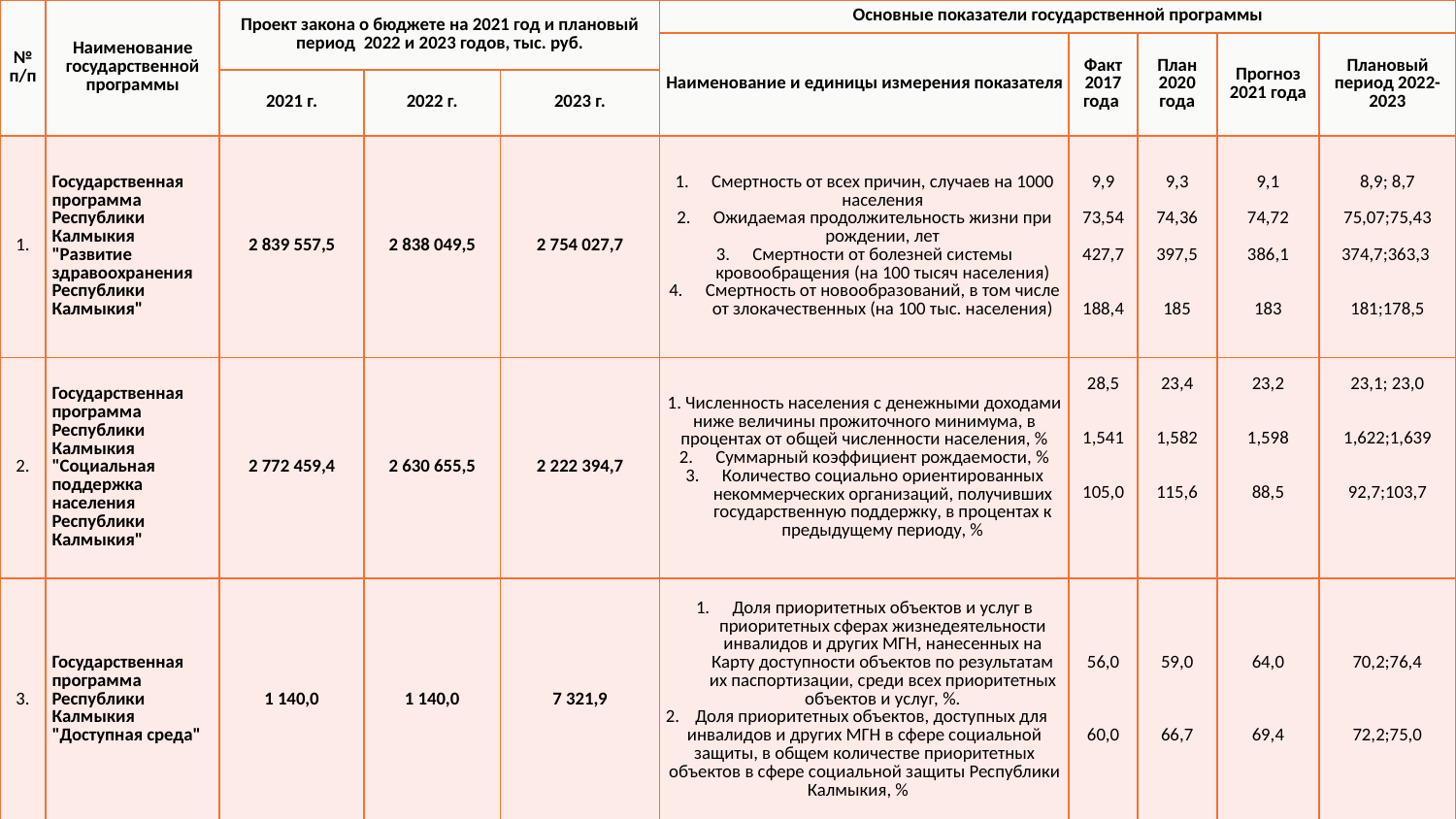

| № п/п | Наименование государственной программы | Проект закона о бюджете на 2021 год и плановый период 2022 и 2023 годов, тыс. руб. |  |  | Основные показатели государственной программы |  |  |  |  |
| --- | --- | --- | --- | --- | --- | --- | --- | --- | --- |
|  |  |  |  |  | Наименование и единицы измерения показателя | Факт 2017 года | План 2020 года | Прогноз 2021 года | Плановый период 2022-2023 |
|  |  | 2021 г. | 2022 г. | 2023 г. |  |  |  |  |  |
| 1. | Государственная программа Республики Калмыкия "Развитие здравоохранения Республики Калмыкия" | 2 839 557,5 | 2 838 049,5 | 2 754 027,7 | Смертность от всех причин, случаев на 1000 населения Ожидаемая продолжительность жизни при рождении, лет Смертности от болезней системы кровообращения (на 100 тысяч населения) Смертность от новообразований, в том числе от злокачественных (на 100 тыс. населения) | 9,9 73,54 427,7 188,4 | 9,3 74,36 397,5 185 | 9,1 74,72 386,1 183 | 8,9; 8,7 75,07;75,43 374,7;363,3 181;178,5 |
| 2. | Государственная программа Республики Калмыкия "Социальная поддержка населения Республики Калмыкия" | 2 772 459,4 | 2 630 655,5 | 2 222 394,7 | 1. Численность населения с денежными доходами ниже величины прожиточного минимума, в процентах от общей численности населения, % Суммарный коэффициент рождаемости, % Количество социально ориентированных некоммерческих организаций, получивших государственную поддержку, в процентах к предыдущему периоду, % | 28,5 1,541 105,0 | 23,4 1,582 115,6 | 23,2 1,598 88,5 | 23,1; 23,0 1,622;1,639 92,7;103,7 |
| 3. | Государственная программа Республики Калмыкия "Доступная среда" | 1 140,0 | 1 140,0 | 7 321,9 | Доля приоритетных объектов и услуг в приоритетных сферах жизнедеятельности инвалидов и других МГН, нанесенных на Карту доступности объектов по результатам их паспортизации, среди всех приоритетных объектов и услуг, %. Доля приоритетных объектов, доступных для инвалидов и других МГН в сфере социальной защиты, в общем количестве приоритетных объектов в сфере социальной защиты Республики Калмыкия, % | 56,0 60,0 | 59,0 66,7 | 64,0 69,4 | 70,2;76,4 72,2;75,0 |
54